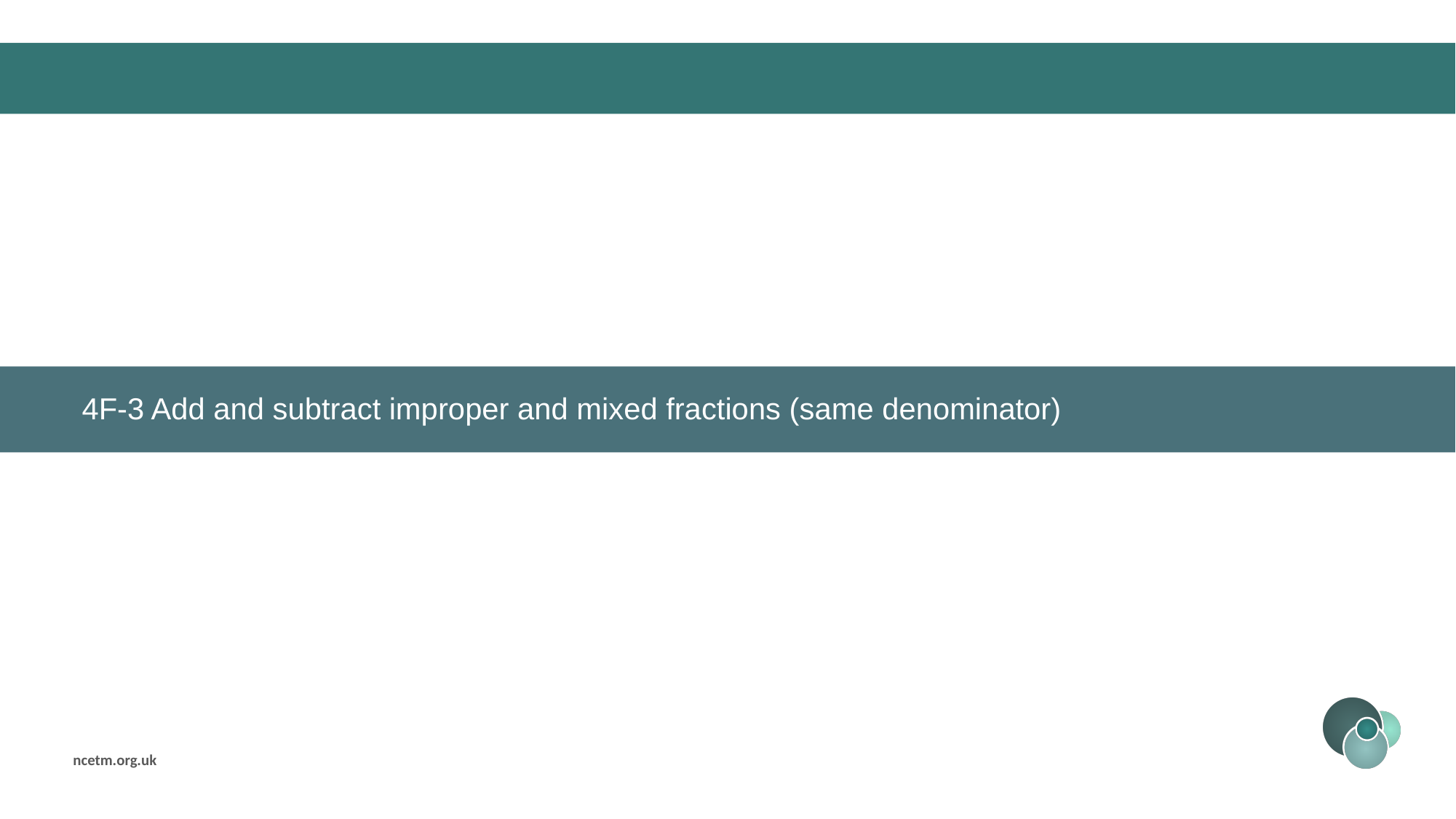

4F-3 Add and subtract improper and mixed fractions (same denominator)